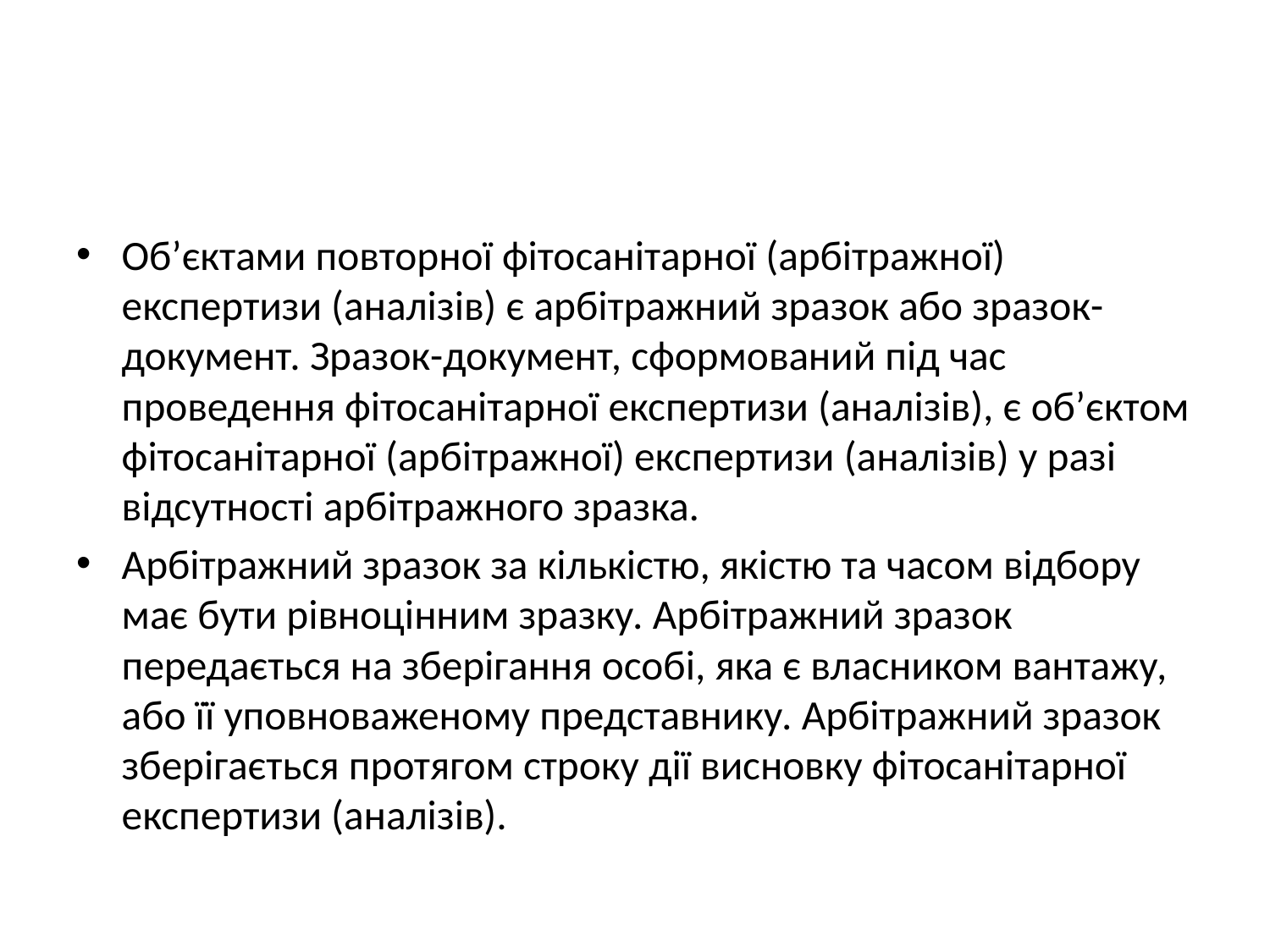

#
Об’єктами повторної фітосанітарної (арбітражної) експертизи (аналізів) є арбітражний зразок або зразок-документ. Зразок-документ, сформований під час проведення фітосанітарної експертизи (аналізів), є об’єктом фітосанітарної (арбітражної) експертизи (аналізів) у разі відсутності арбітражного зразка.
Арбітражний зразок за кількістю, якістю та часом відбору має бути рівноцінним зразку. Арбітражний зразок передається на зберігання особі, яка є власником вантажу, або її уповноваженому представнику. Арбітражний зразок зберігається протягом строку дії висновку фітосанітарної експертизи (аналізів).